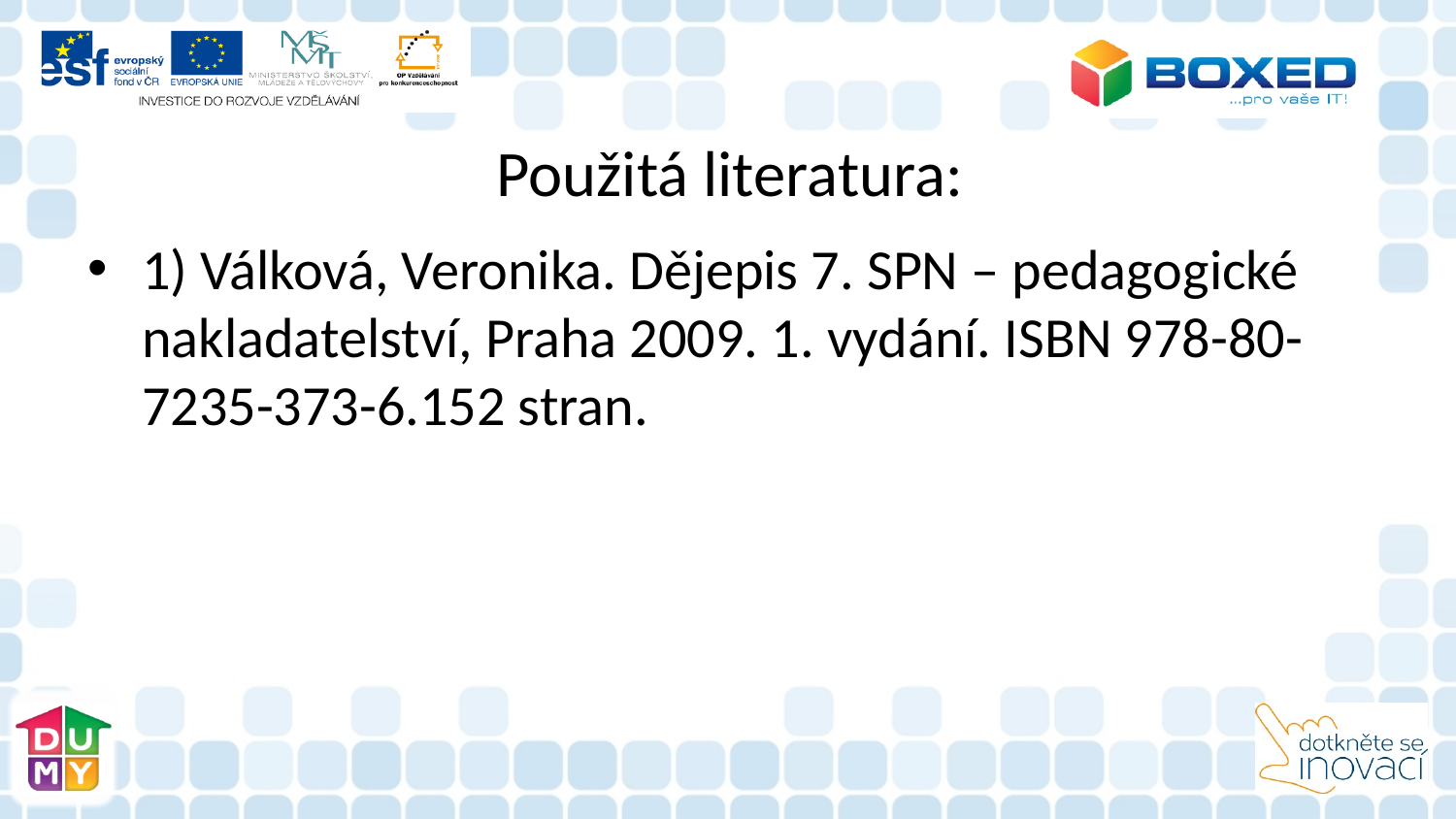

# Použitá literatura:
1) Válková, Veronika. Dějepis 7. SPN – pedagogické nakladatelství, Praha 2009. 1. vydání. ISBN 978-80-7235-373-6.152 stran.